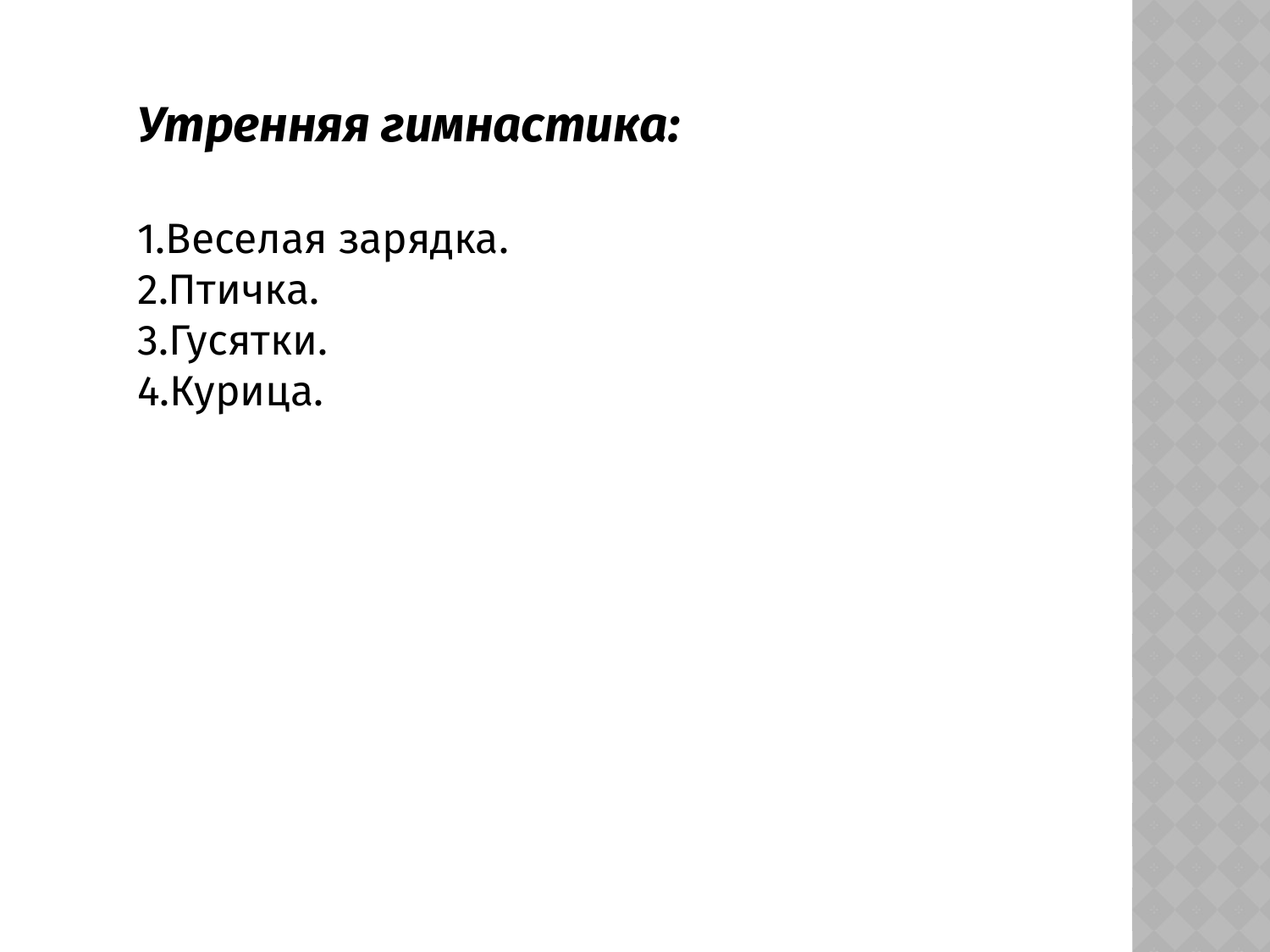

Утренняя гимнастика:

1.Веселая зарядка.
2.Птичка.
3.Гусятки.
4.Курица.